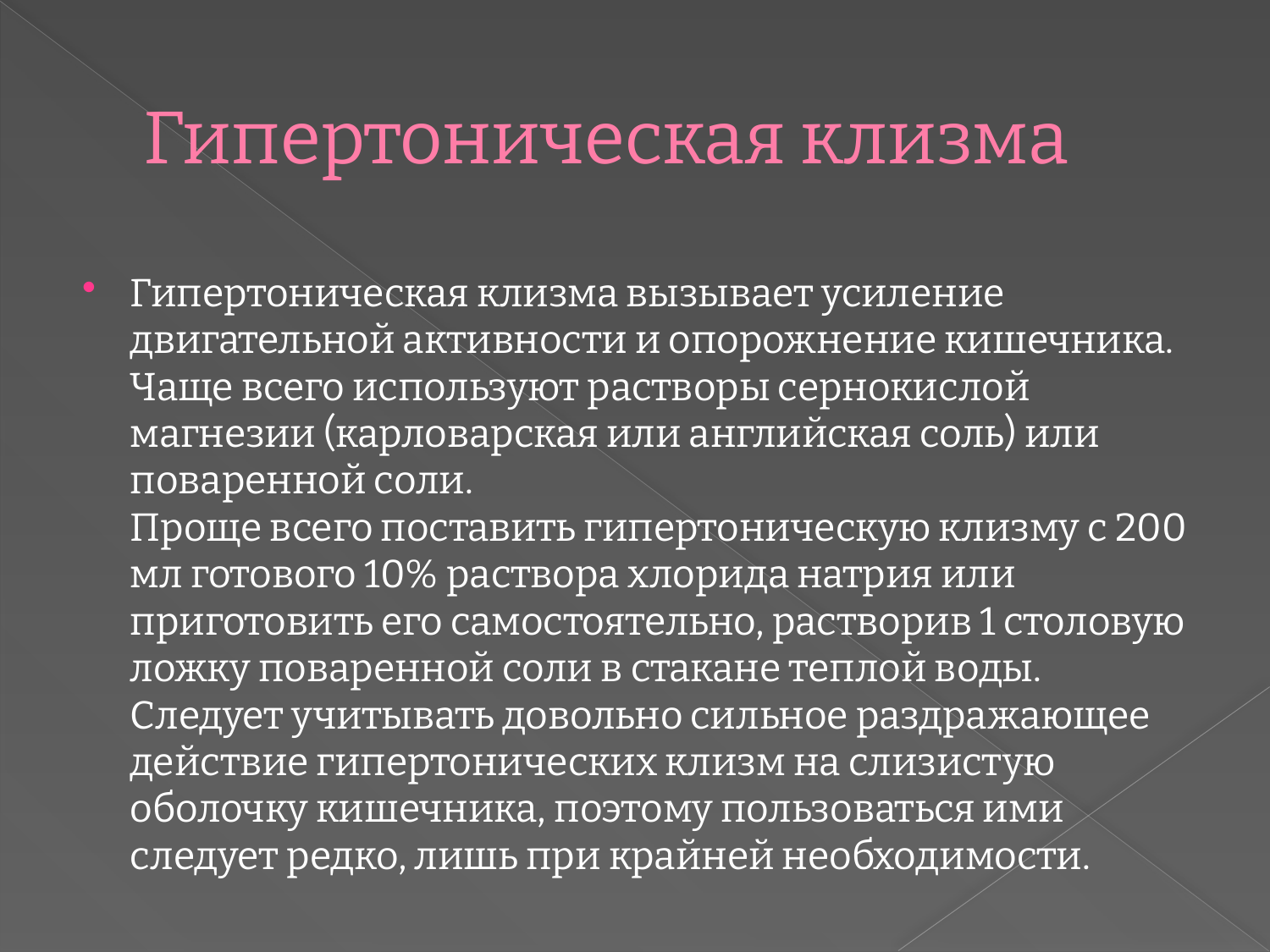

# Гипертоническая клизма
Гипертоническая клизма вызывает усиление двигательной активности и опорожнение кишечника. Чаще всего используют растворы сернокислой магнезии (карловарская или английская соль) или поваренной соли.
Проще всего поставить гипертоническую клизму с 200 мл готового 10% раствора хлорида натрия или приготовить его самостоятельно, растворив 1 столовую ложку поваренной соли в стакане теплой воды. Следует учитывать довольно сильное раздражающее действие гипертонических клизм на слизистую оболочку кишечника, поэтому пользоваться ими следует редко, лишь при крайней необходимости.